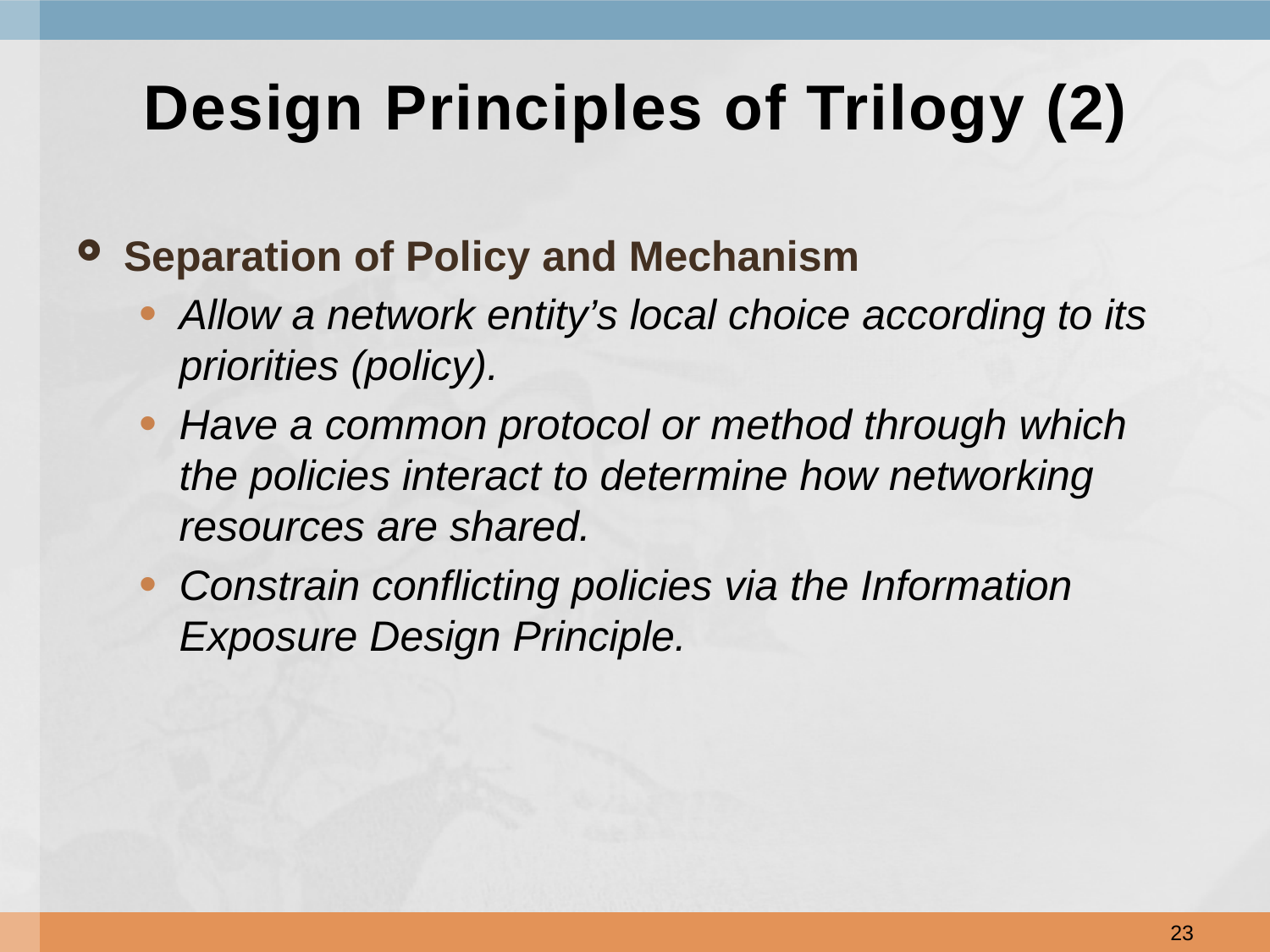

# Design Principles of Trilogy (2)
Separation of Policy and Mechanism
Allow a network entity’s local choice according to its priorities (policy).
Have a common protocol or method through which the policies interact to determine how networking resources are shared.
Constrain conflicting policies via the Information Exposure Design Principle.

23